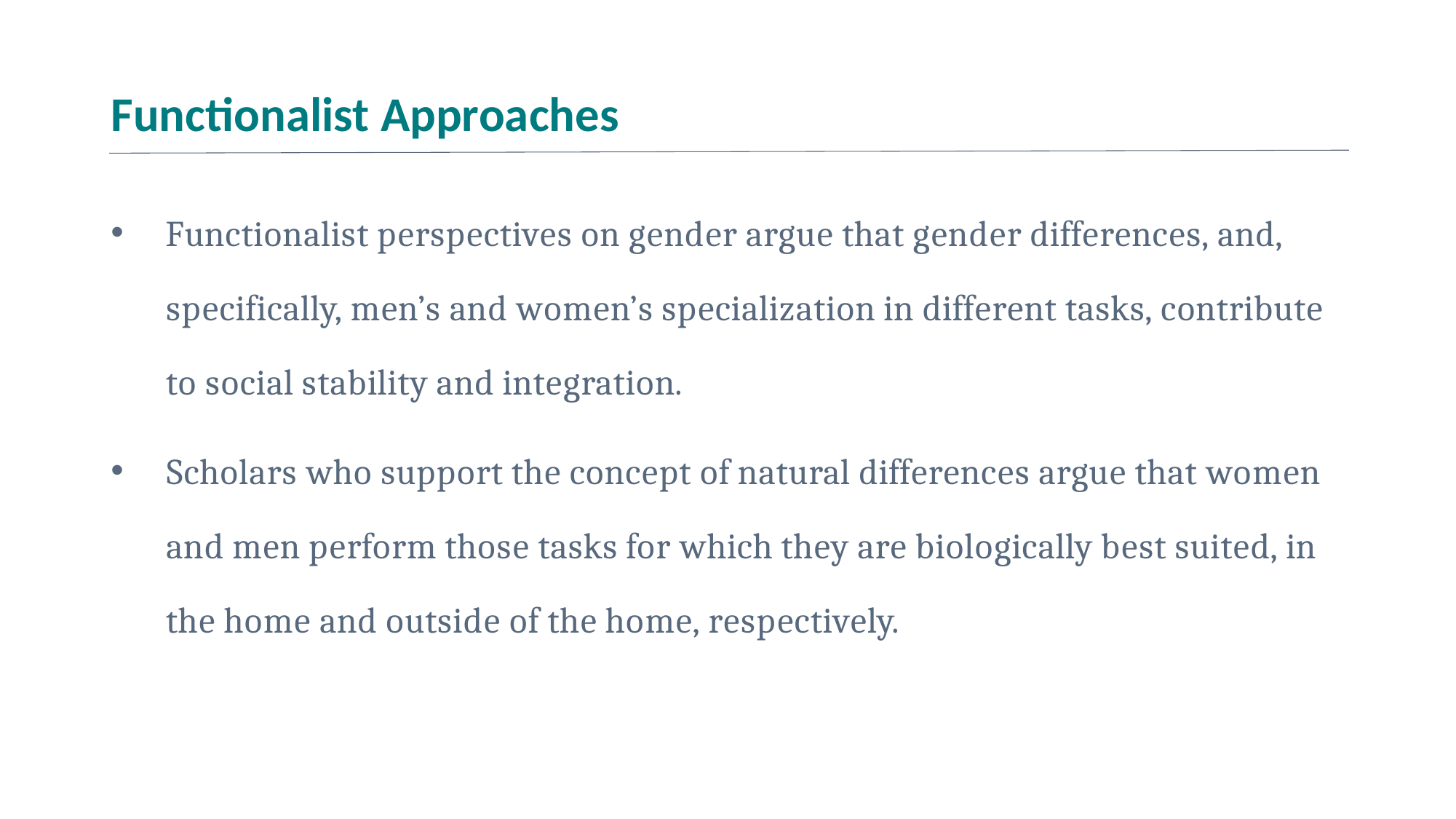

# Functionalist Approaches
Functionalist perspectives on gender argue that gender differences, and, specifically, men’s and women’s specialization in different tasks, contribute to social stability and integration.
Scholars who support the concept of natural differences argue that women and men perform those tasks for which they are biologically best suited, in the home and outside of the home, respectively.